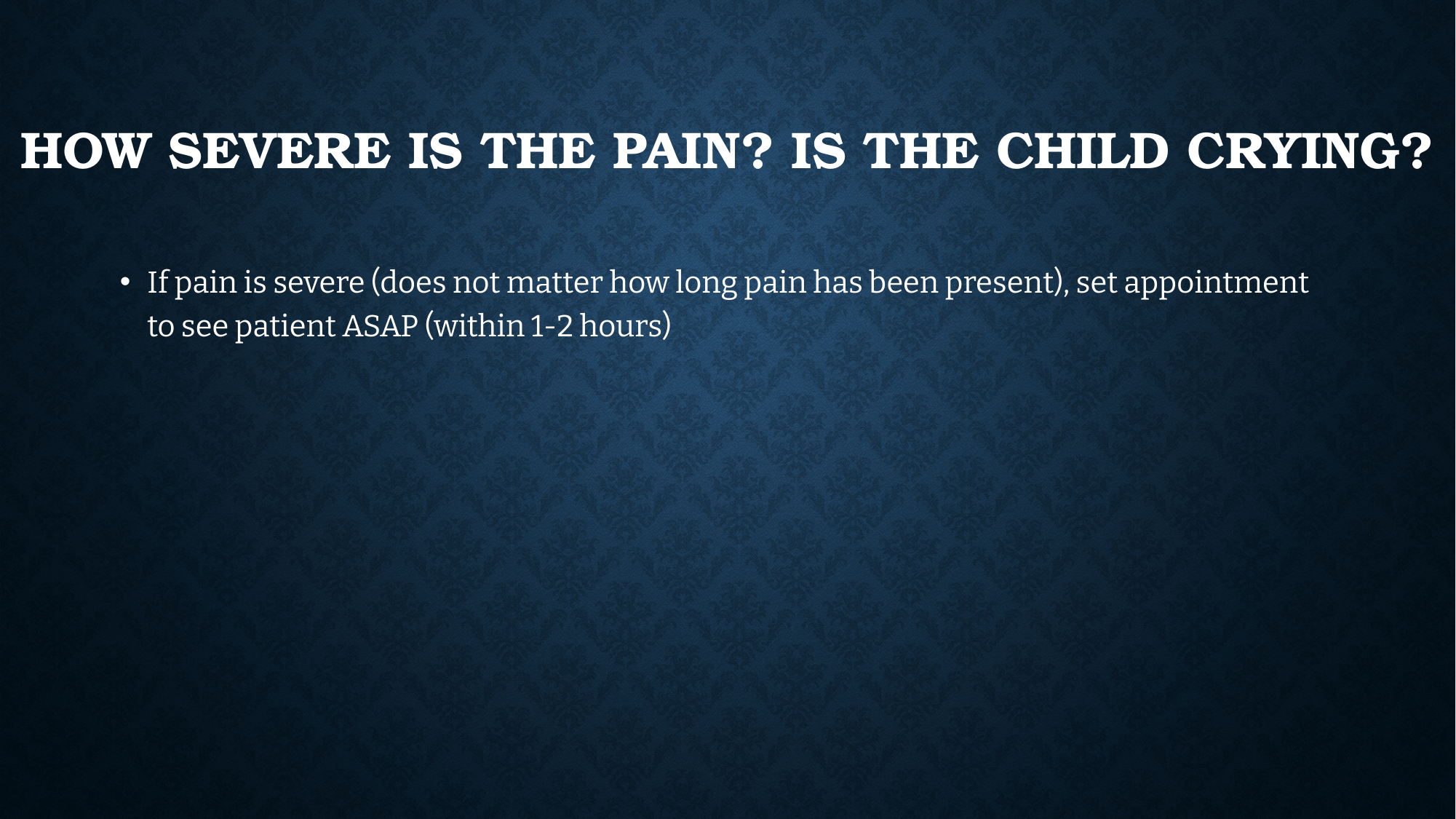

# How severe is the pain? IS the child crying?
If pain is severe (does not matter how long pain has been present), set appointment to see patient ASAP (within 1-2 hours)